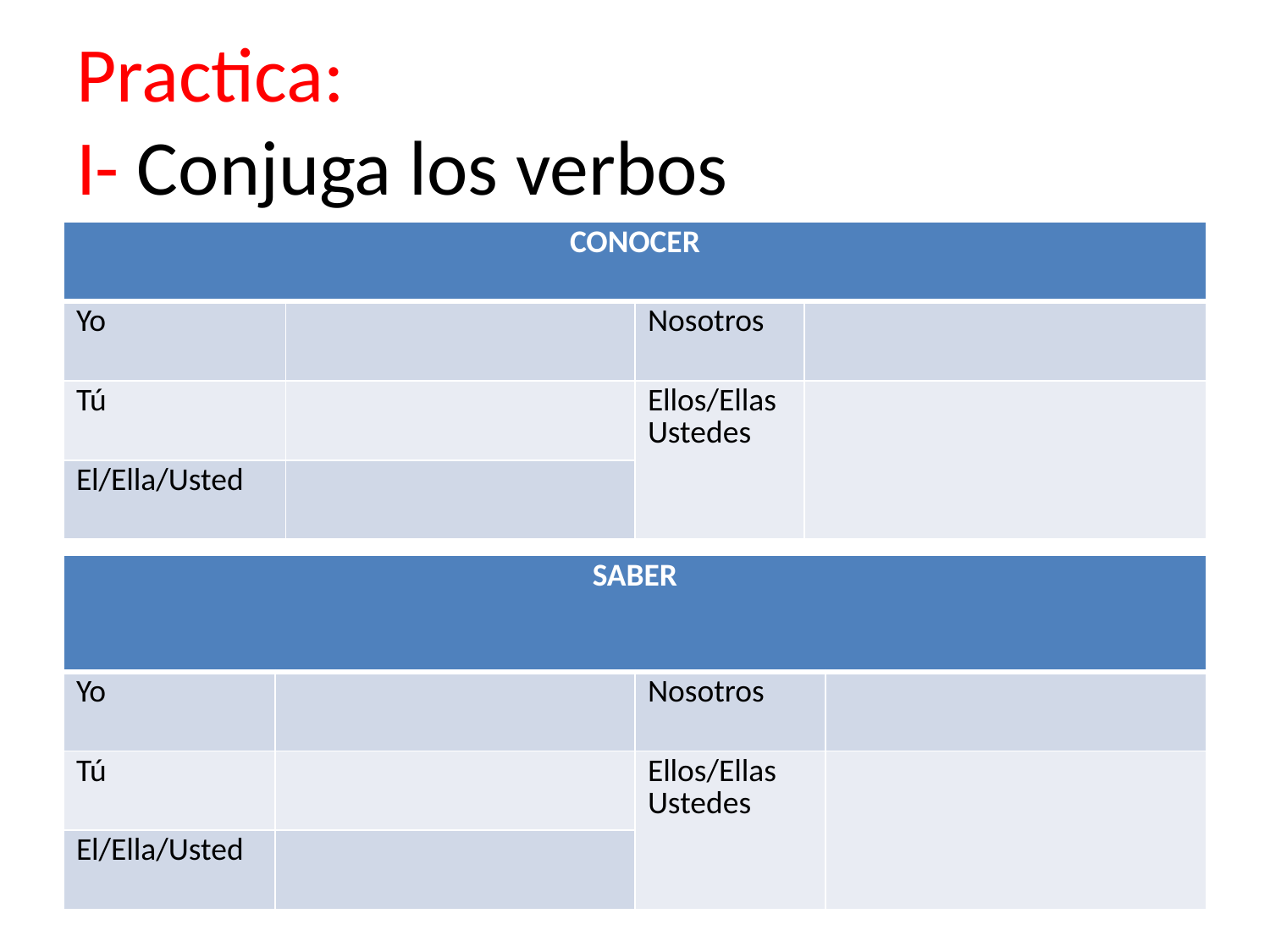

# Practica: I- Conjuga los verbos
| CONOCER |  |  |  |
| --- | --- | --- | --- |
| Yo |  | Nosotros |  |
| Tú |  | Ellos/Ellas Ustedes |  |
| El/Ella/Usted |  |  |  |
| SABER |  |  |  |
| --- | --- | --- | --- |
| Yo |  | Nosotros |  |
| Tú |  | Ellos/Ellas Ustedes |  |
| El/Ella/Usted |  |  |  |